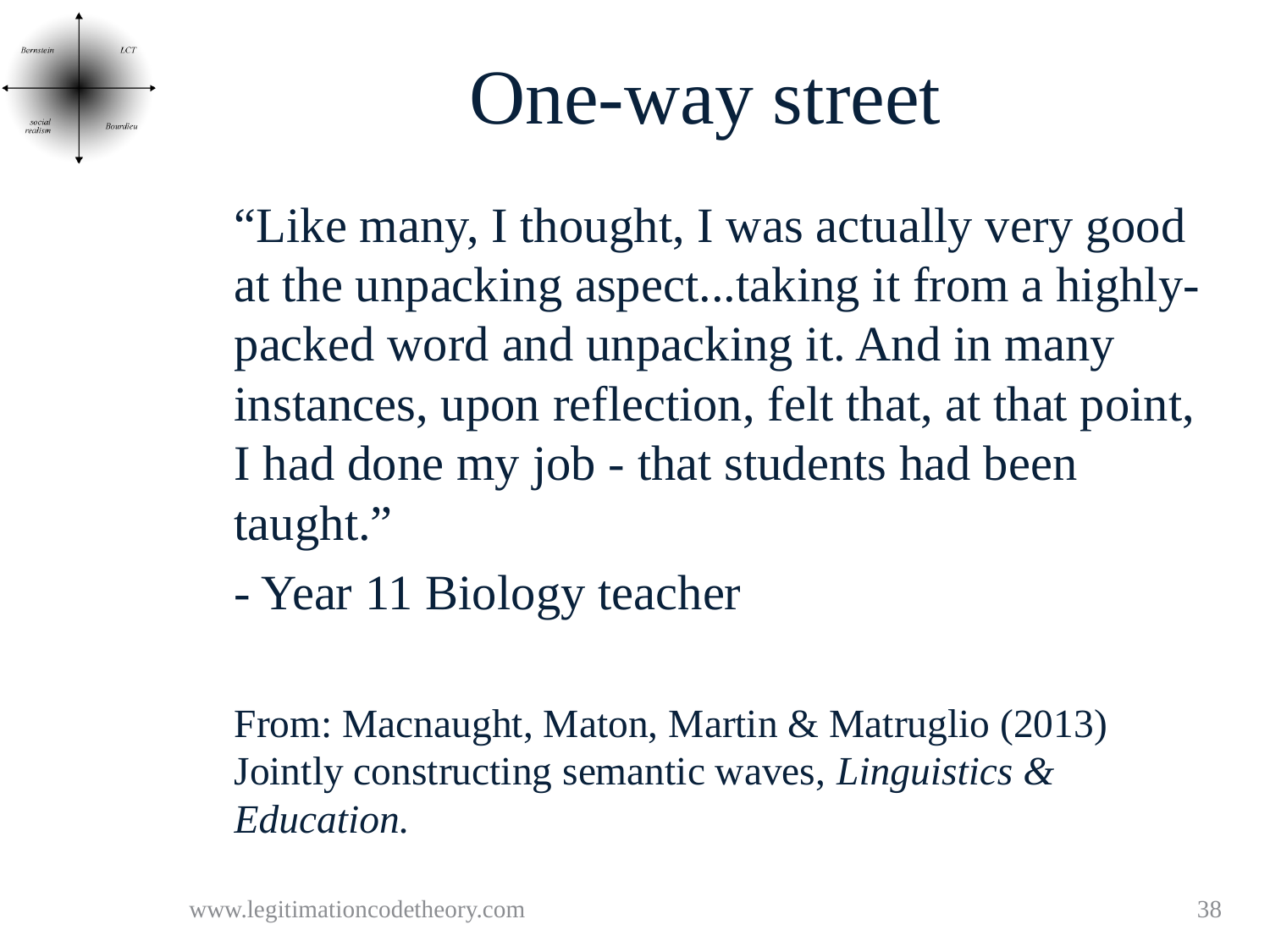

# One-way street

	“Like many, I thought, I was actually very good at the unpacking aspect...taking it from a highly-packed word and unpacking it. And in many instances, upon reflection, felt that, at that point, I had done my job - that students had been taught.”
	- Year 11 Biology teacher

	From: Macnaught, Maton, Martin & Matruglio (2013) Jointly constructing semantic waves, Linguistics & Education.
www.legitimationcodetheory.com
38